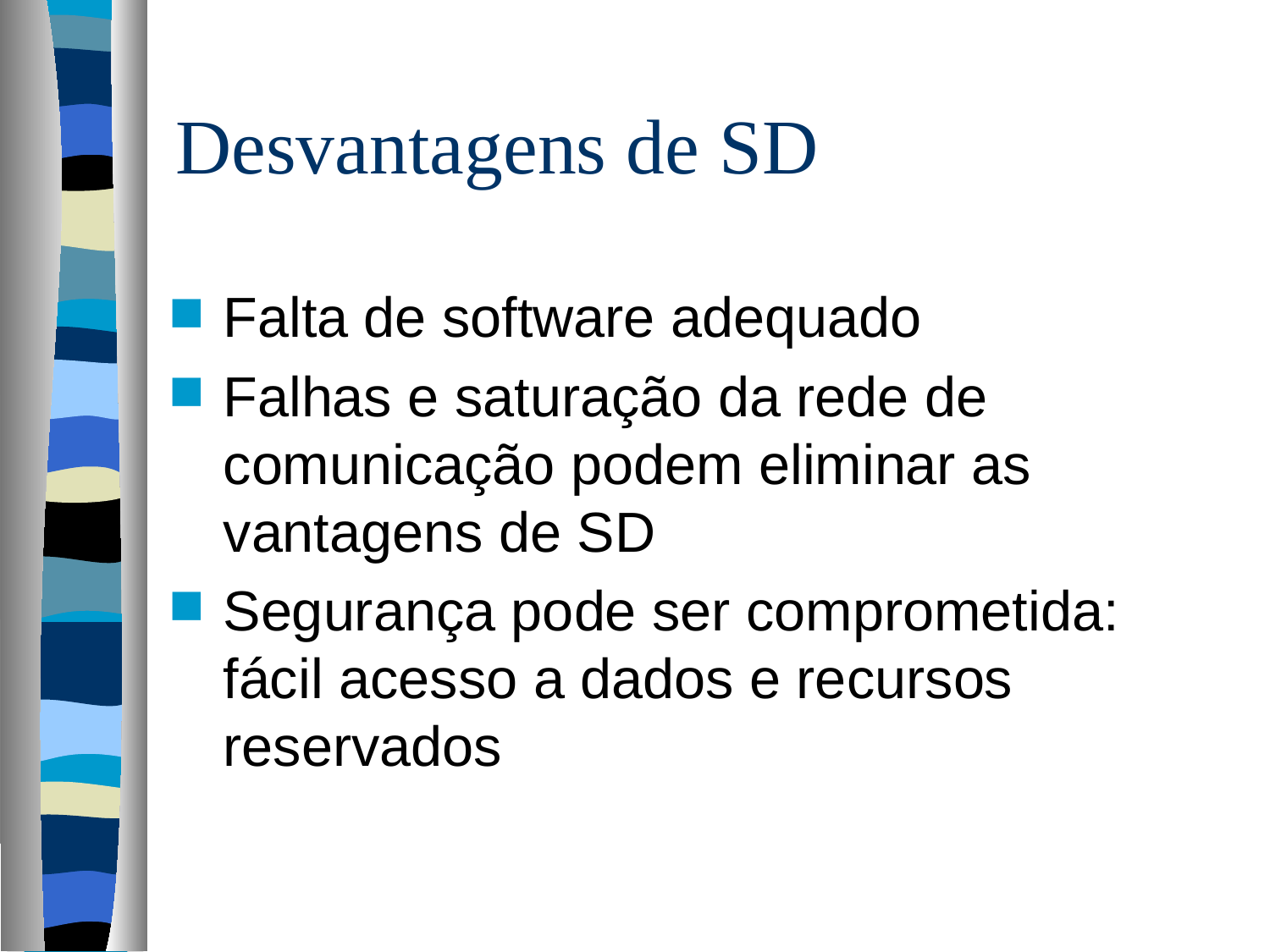

# Desvantagens de SD
Falta de software adequado
Falhas e saturação da rede de comunicação podem eliminar as vantagens de SD
Segurança pode ser comprometida: fácil acesso a dados e recursos reservados